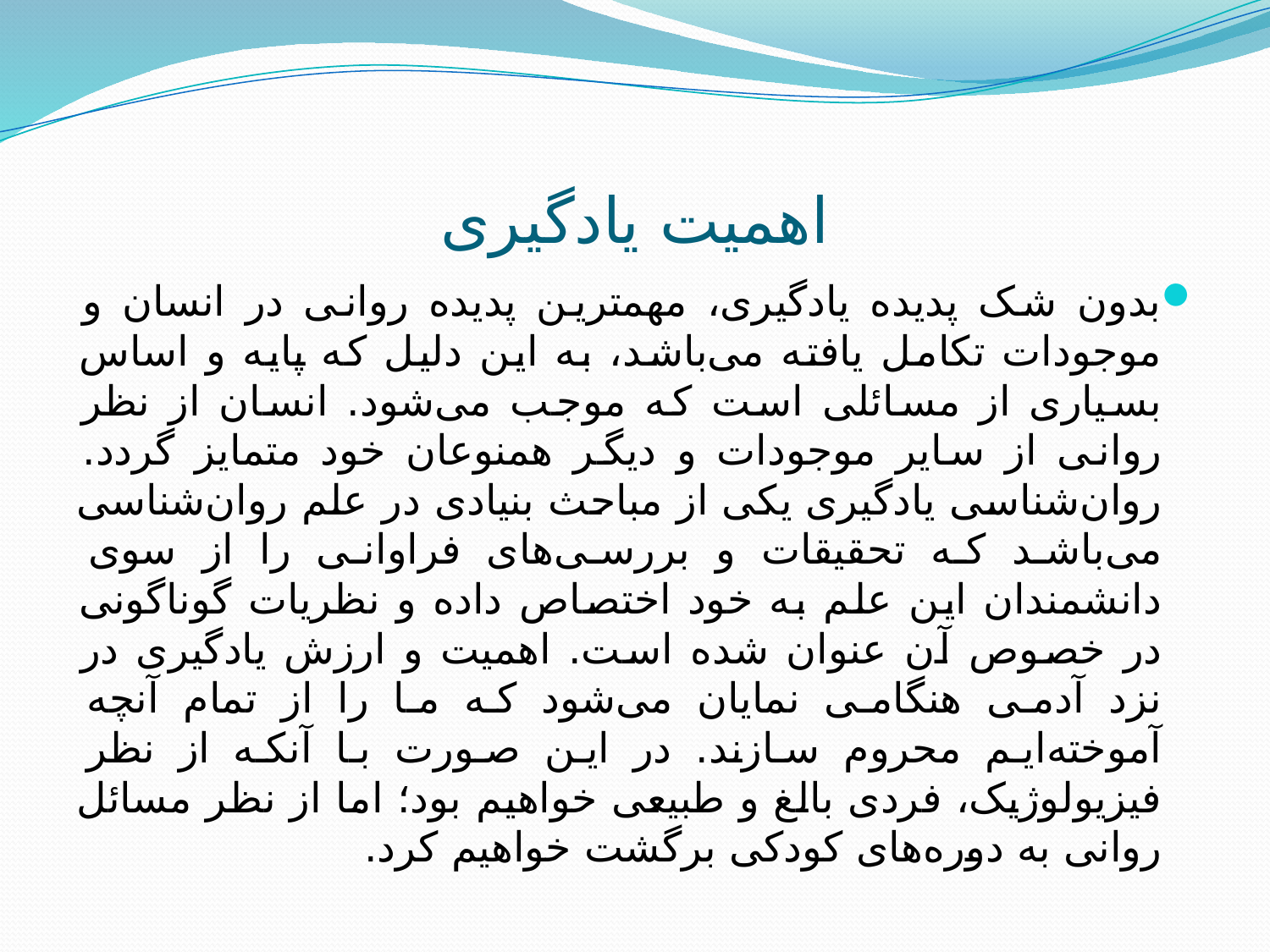

# اهمیت یادگیری
بدون شک پدیده یادگیری، مهمترین پدیده روانی در انسان و موجودات تکامل یافته می‌باشد، به این دلیل که پایه و اساس بسیاری از مسائلی است که موجب می‌شود. انسان از نظر روانی از سایر موجودات و دیگر همنوعان خود متمایز گردد. روان‌شناسی یادگیری یکی از مباحث بنیادی در علم روان‌شناسی می‌باشد که تحقیقات و بررسی‌های فراوانی را از سوی دانشمندان این علم به خود اختصاص داده و نظریات گوناگونی در خصوص آن عنوان شده است. اهمیت و ارزش یادگیری در نزد آدمی هنگامی نمایان می‌شود که ما را از تمام آنچه آموخته‌ایم محروم سازند. در این صورت با آنکه از نظر فیزیولوژیک، فردی بالغ و طبیعی خواهیم بود؛ اما از نظر مسائل روانی به دوره‌های کودکی برگشت خواهیم کرد.